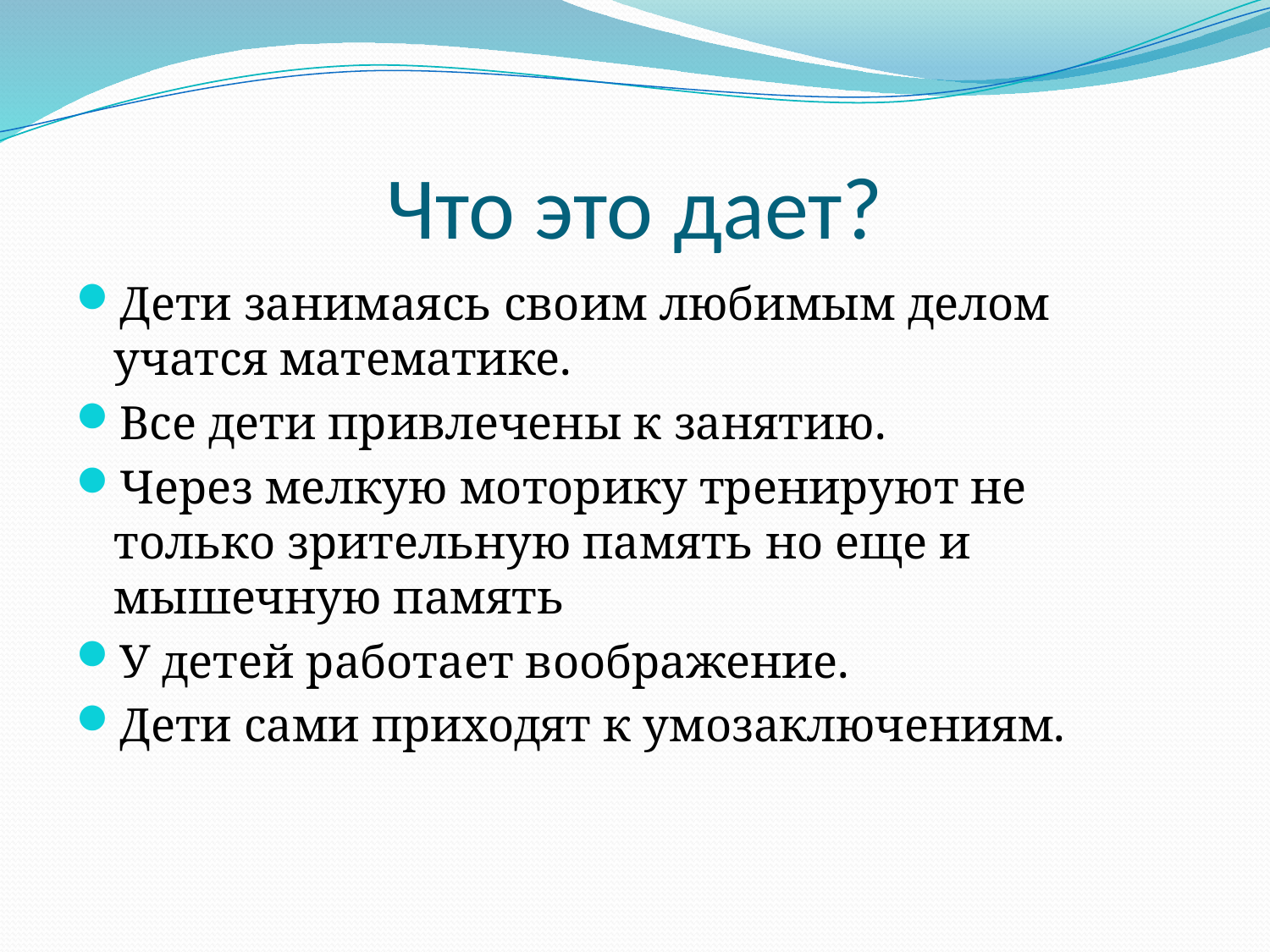

# Что это дает?
Дети занимаясь своим любимым делом учатся математике.
Все дети привлечены к занятию.
Через мелкую моторику тренируют не только зрительную память но еще и мышечную память
У детей работает воображение.
Дети сами приходят к умозаключениям.